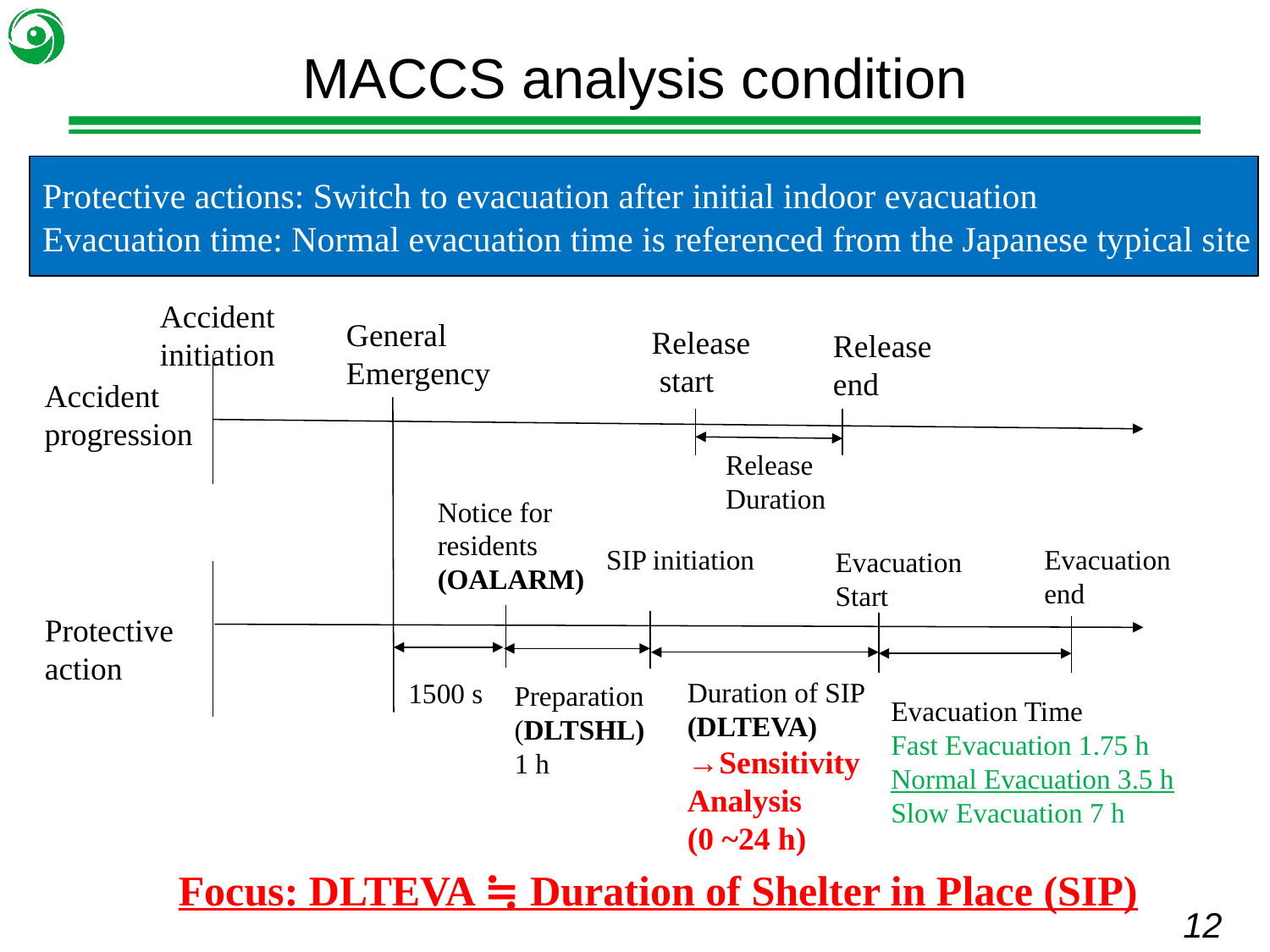

# MACCS analysis condition
Protective actions: Switch to evacuation after initial indoor evacuation
Evacuation time: Normal evacuation time is referenced from the Japanese typical site
Accident initiation
General Emergency
Release
 start
Release end
Accident progression
Release Duration
Notice for residents
(OALARM)

Evacuation end
SIP initiation
Evacuation
Start
Protective action
Duration of SIP
(DLTEVA)
→Sensitivity Analysis
(0 ~24 h)
1500 s
Preparation (DLTSHL)
1 h
Evacuation Time
Fast Evacuation 1.75 h
Normal Evacuation 3.5 h
Slow Evacuation 7 h

Focus: DLTEVA ≒ Duration of Shelter in Place (SIP)